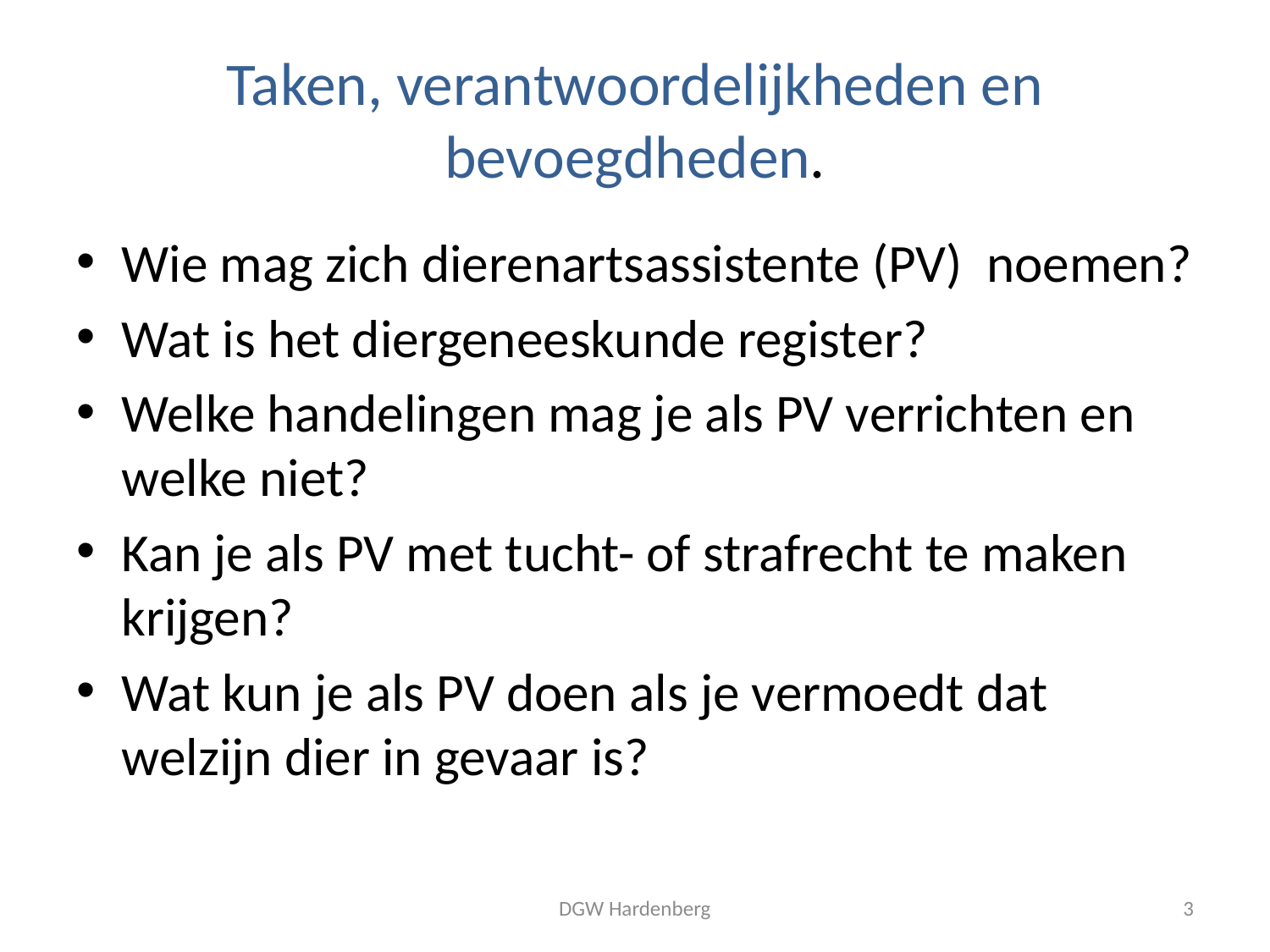

# Taken, verantwoordelijkheden en bevoegdheden.
Wie mag zich dierenartsassistente (PV)  noemen?
Wat is het diergeneeskunde register?
Welke handelingen mag je als PV verrichten en welke niet?
Kan je als PV met tucht- of strafrecht te maken krijgen?
Wat kun je als PV doen als je vermoedt dat welzijn dier in gevaar is?
DGW Hardenberg
3